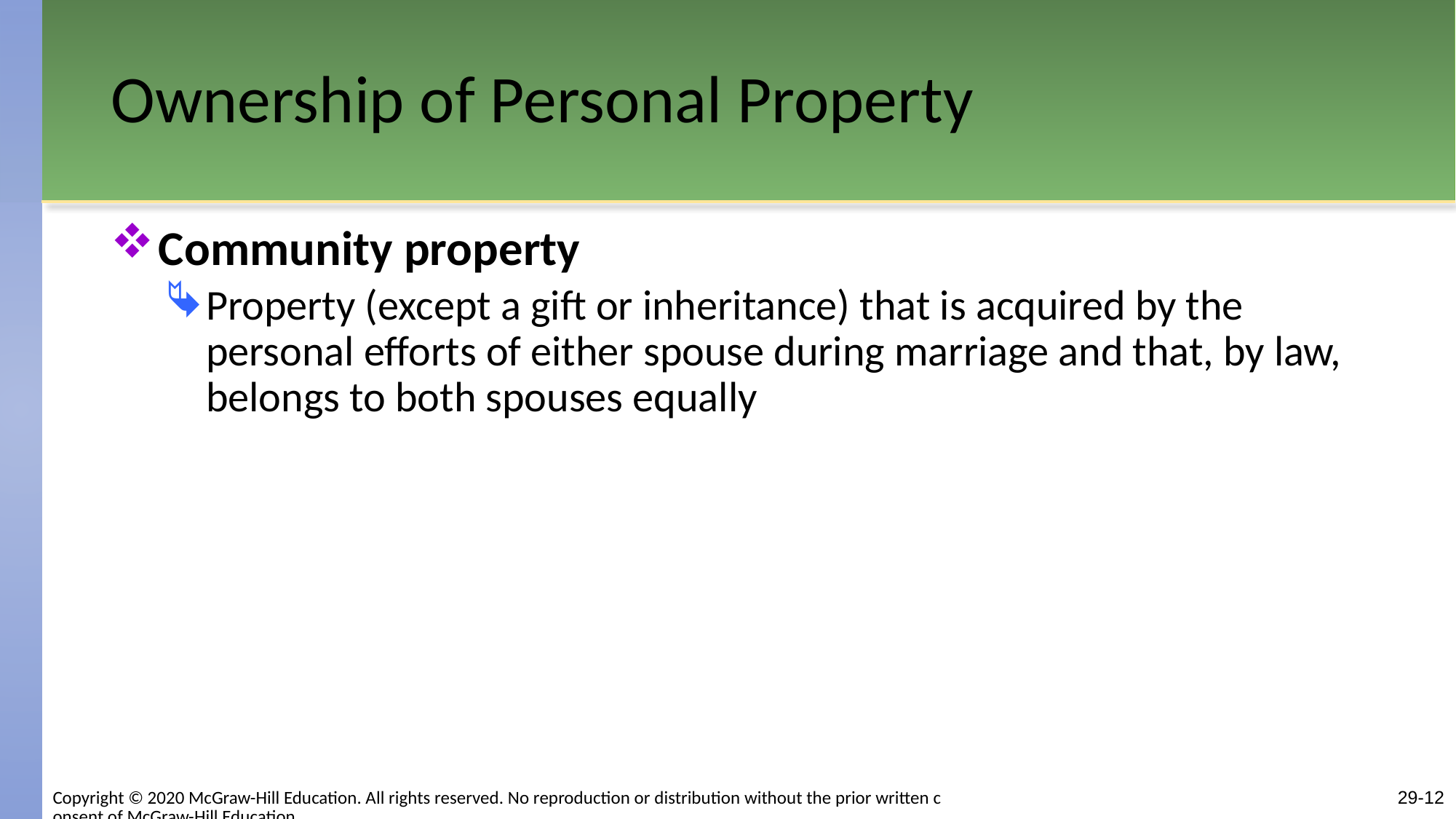

# Ownership of Personal Property
Community property
Property (except a gift or inheritance) that is acquired by the personal efforts of either spouse during marriage and that, by law, belongs to both spouses equally

Copyright © 2020 McGraw-Hill Education. All rights reserved. No reproduction or distribution without the prior written consent of McGraw-Hill Education.
29-12